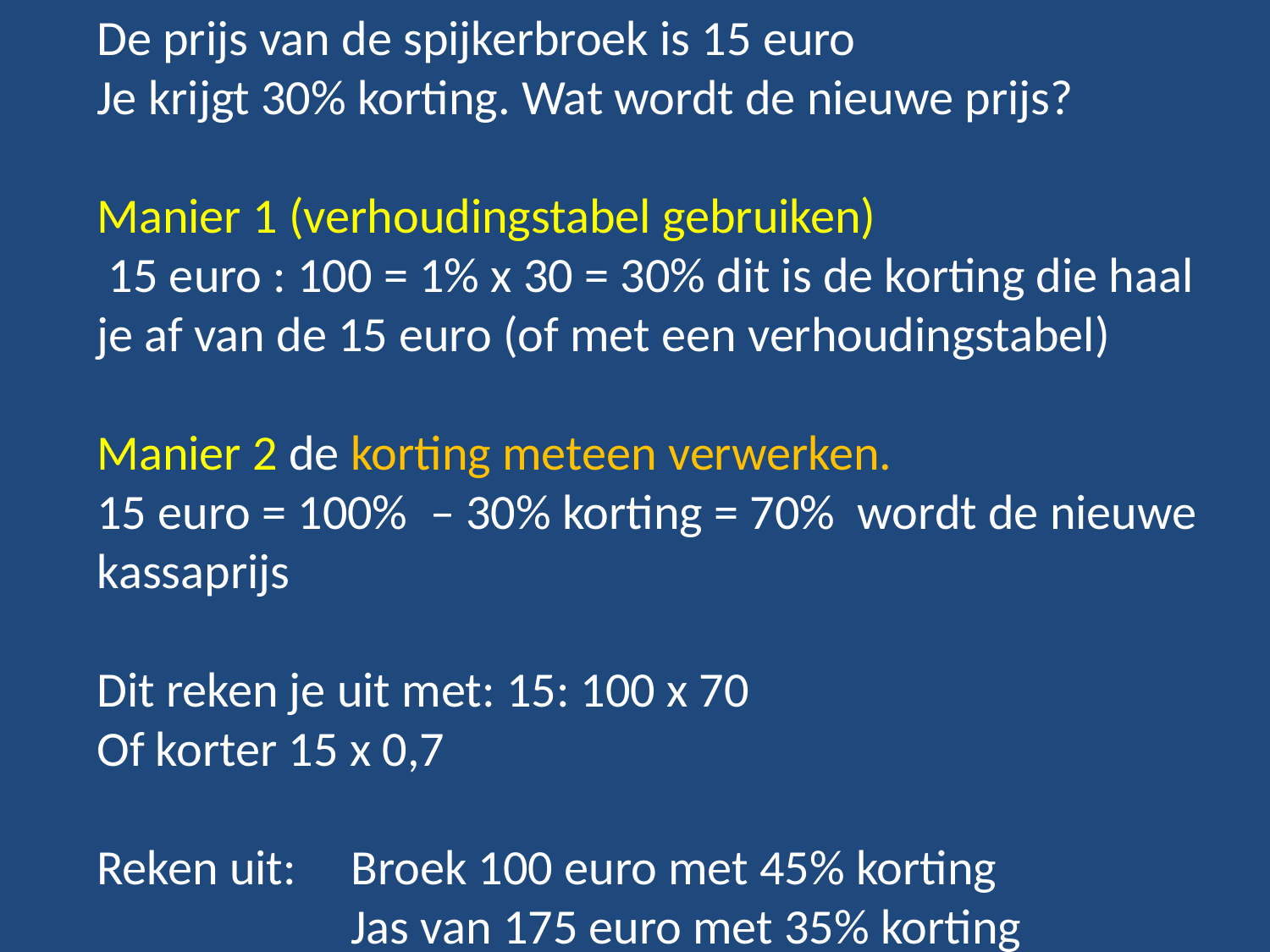

De prijs van de spijkerbroek is 15 euro
Je krijgt 30% korting. Wat wordt de nieuwe prijs?

Manier 1 (verhoudingstabel gebruiken)
 15 euro : 100 = 1% x 30 = 30% dit is de korting die haal je af van de 15 euro (of met een verhoudingstabel)

Manier 2 de korting meteen verwerken.
15 euro = 100%  – 30% korting = 70%  wordt de nieuwe kassaprijs

Dit reken je uit met: 15: 100 x 70
Of korter 15 x 0,7

Reken uit: 	Broek 100 euro met 45% korting
		Jas van 175 euro met 35% korting